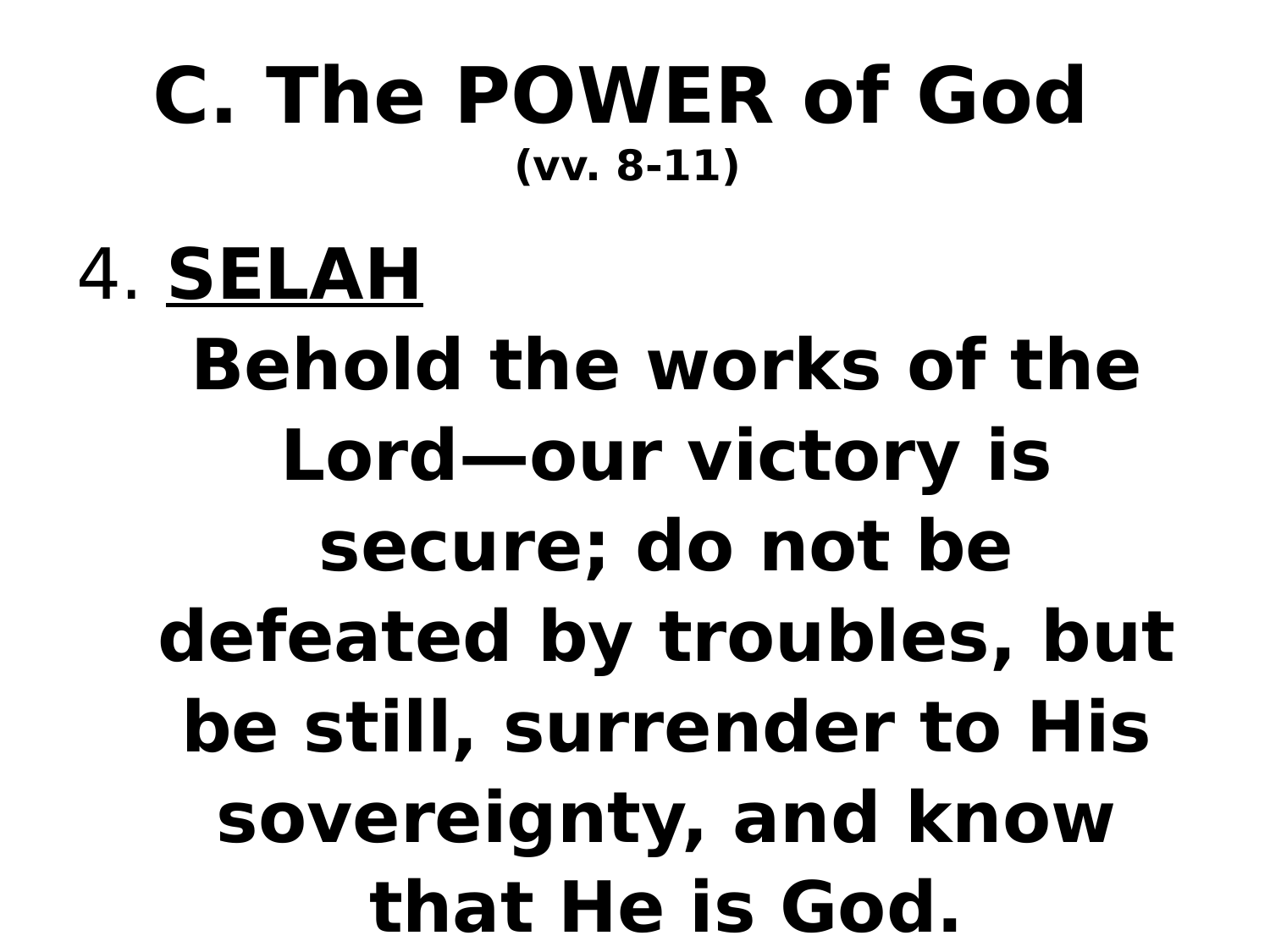

# C. The POWER of God (vv. 8-11)
4. SELAH
Behold the works of the Lord—our victory is secure; do not be defeated by troubles, but be still, surrender to His sovereignty, and know that He is God.